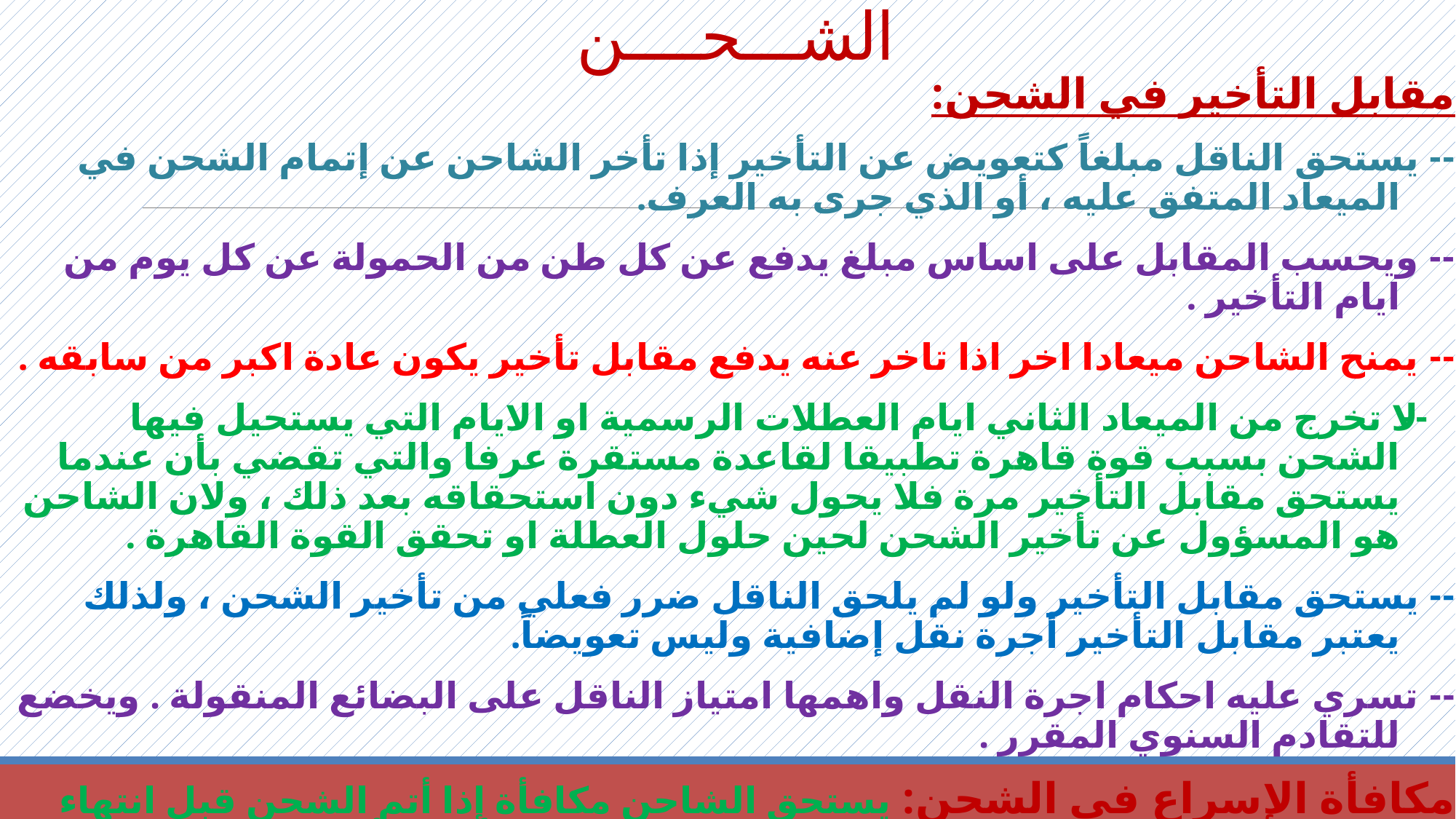

# الشـــحــــن
مقابل التأخير في الشحن:
-- يستحق الناقل مبلغاً كتعويض عن التأخير إذا تأخر الشاحن عن إتمام الشحن في الميعاد المتفق عليه ، أو الذي جرى به العرف.
-- ويحسب المقابل على اساس مبلغ يدفع عن كل طن من الحمولة عن كل يوم من ايام التأخير .
-- يمنح الشاحن ميعادا اخر اذا تاخر عنه يدفع مقابل تأخير يكون عادة اكبر من سابقه .
-- لا تخرج من الميعاد الثاني ايام العطلات الرسمية او الايام التي يستحيل فيها الشحن بسبب قوة قاهرة تطبيقا لقاعدة مستقرة عرفا والتي تقضي بأن عندما يستحق مقابل التأخير مرة فلا يحول شيء دون استحقاقه بعد ذلك ، ولان الشاحن هو المسؤول عن تأخير الشحن لحين حلول العطلة او تحقق القوة القاهرة .
-- يستحق مقابل التأخير ولو لم يلحق الناقل ضرر فعلي من تأخير الشحن ، ولذلك يعتبر مقابل التأخير أجرة نقل إضافية وليس تعويضاً.
-- تسري عليه احكام اجرة النقل واهمها امتياز الناقل على البضائع المنقولة . ويخضع للتقادم السنوي المقرر .
مكافأة الإسراع في الشحن: يستحق الشاحن مكافأة إذا أتم الشحن قبل انتهاء موعده ، وذلك عن كل يوم يوفره للناقل ، وتخصم المكافأة من أجرة النقل.